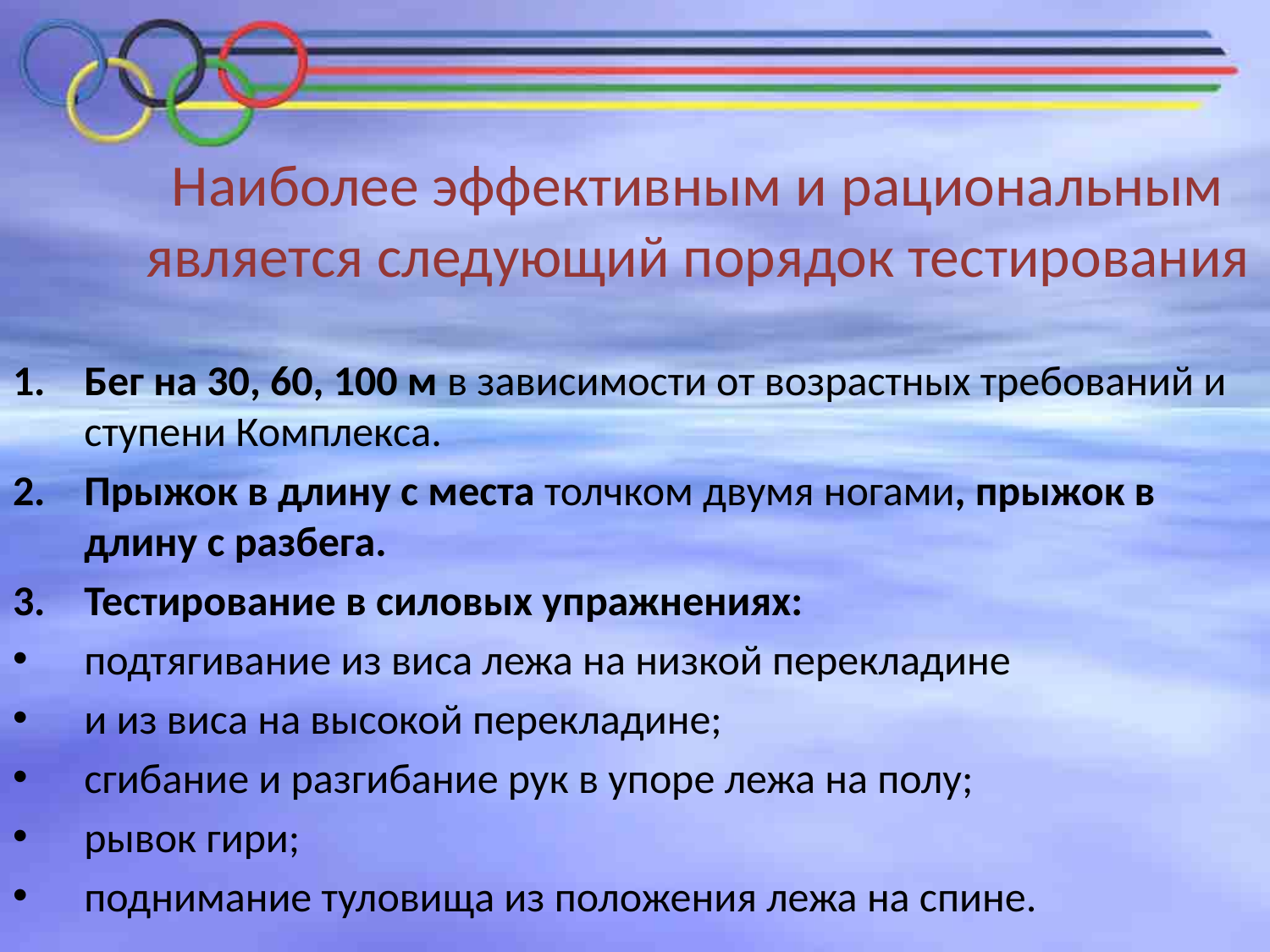

# Наиболее эффективным и рациональным является следующий порядок тестирования
Бег на 30, 60, 100 м в зависимости от возрастных требований и ступени Комплекса.
Прыжок в длину с места толчком двумя ногами, прыжок в длину с разбега.
Тестирование в силовых упражнениях:
подтягивание из виса лежа на низкой перекладине
и из виса на высокой перекладине;
сгибание и разгибание рук в упоре лежа на полу;
рывок гири;
поднимание туловища из положения лежа на спине.